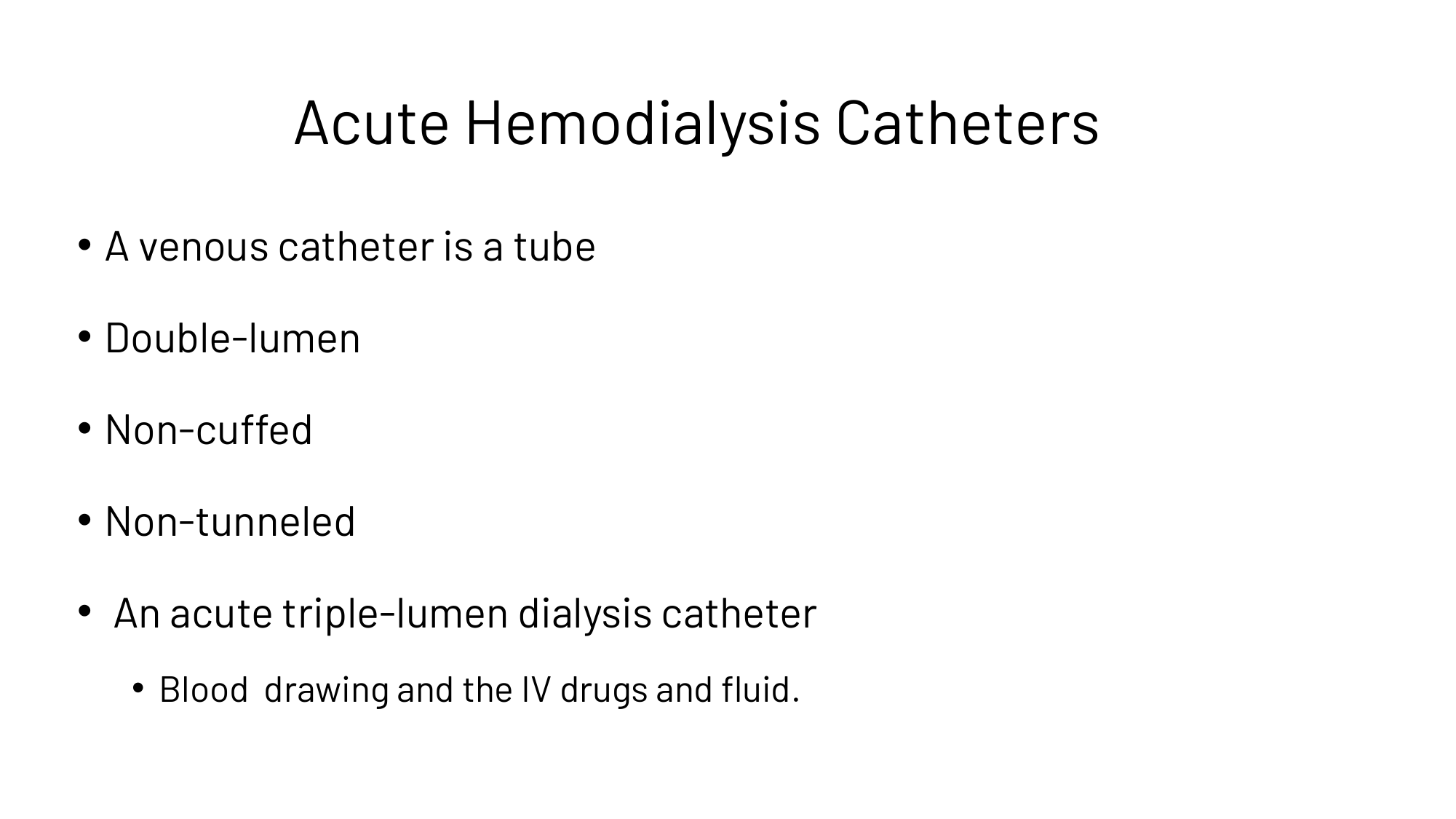

# Acute Hemodialysis Catheters
A venous catheter is a tube
Double-lumen
Non-cuffed
Non-tunneled
 An acute triple-lumen dialysis catheter
Blood  drawing and the IV drugs and fluid.